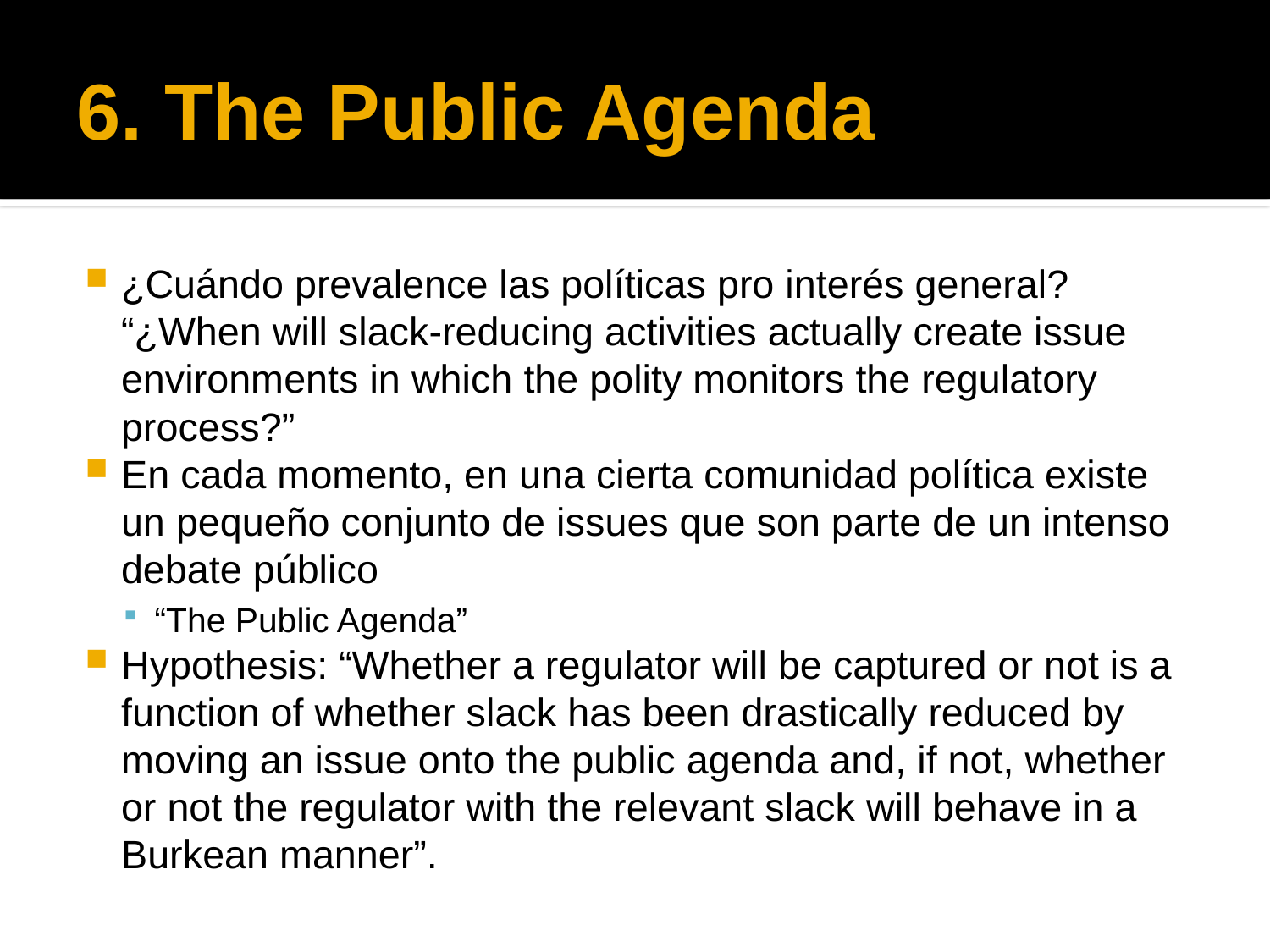

# 6. The Public Agenda
¿Cuándo prevalence las políticas pro interés general? “¿When will slack-reducing activities actually create issue environments in which the polity monitors the regulatory process?”
En cada momento, en una cierta comunidad política existe un pequeño conjunto de issues que son parte de un intenso debate público
“The Public Agenda”
Hypothesis: “Whether a regulator will be captured or not is a function of whether slack has been drastically reduced by moving an issue onto the public agenda and, if not, whether or not the regulator with the relevant slack will behave in a Burkean manner”.